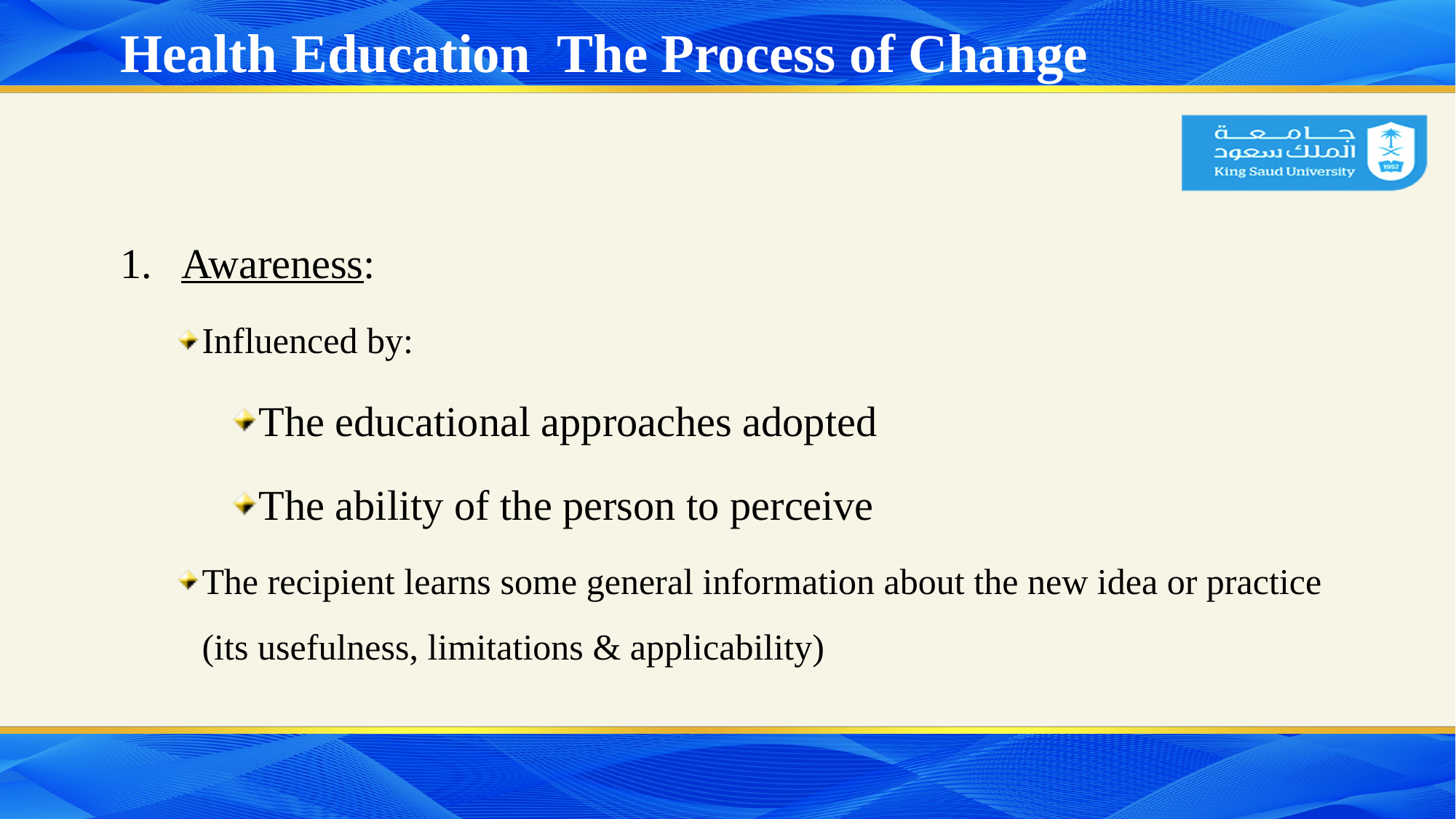

# Health Education  The Process of Change
Awareness:
Influenced by:
The educational approaches adopted
The ability of the person to perceive
The recipient learns some general information about the new idea or practice (its usefulness, limitations & applicability)